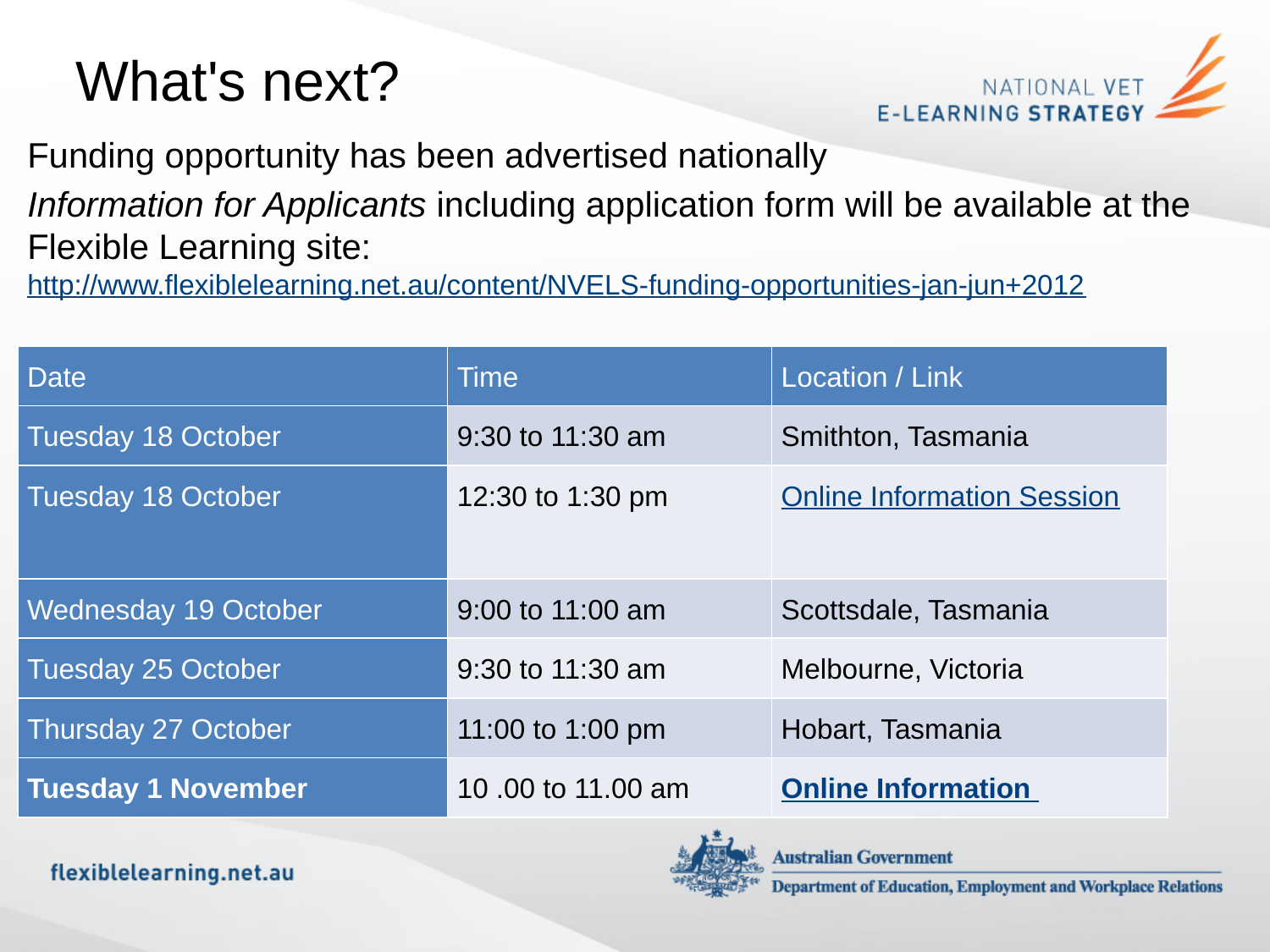

What's next?
Funding opportunity has been advertised nationally
Information for Applicants including application form will be available at the Flexible Learning site: http://www.flexiblelearning.net.au/content/NVELS-funding-opportunities-jan-jun+2012

| Date | Time | Location / Link |
| --- | --- | --- |
| Tuesday 18 October | 9:30 to 11:30 am | Smithton, Tasmania |
| Tuesday 18 October | 12:30 to 1:30 pm | Online Information Session |
| Wednesday 19 October | 9:00 to 11:00 am | Scottsdale, Tasmania |
| Tuesday 25 October | 9:30 to 11:30 am | Melbourne, Victoria |
| Thursday 27 October | 11:00 to 1:00 pm | Hobart, Tasmania |
| Tuesday 1 November | 10 .00 to 11.00 am | Online Information |